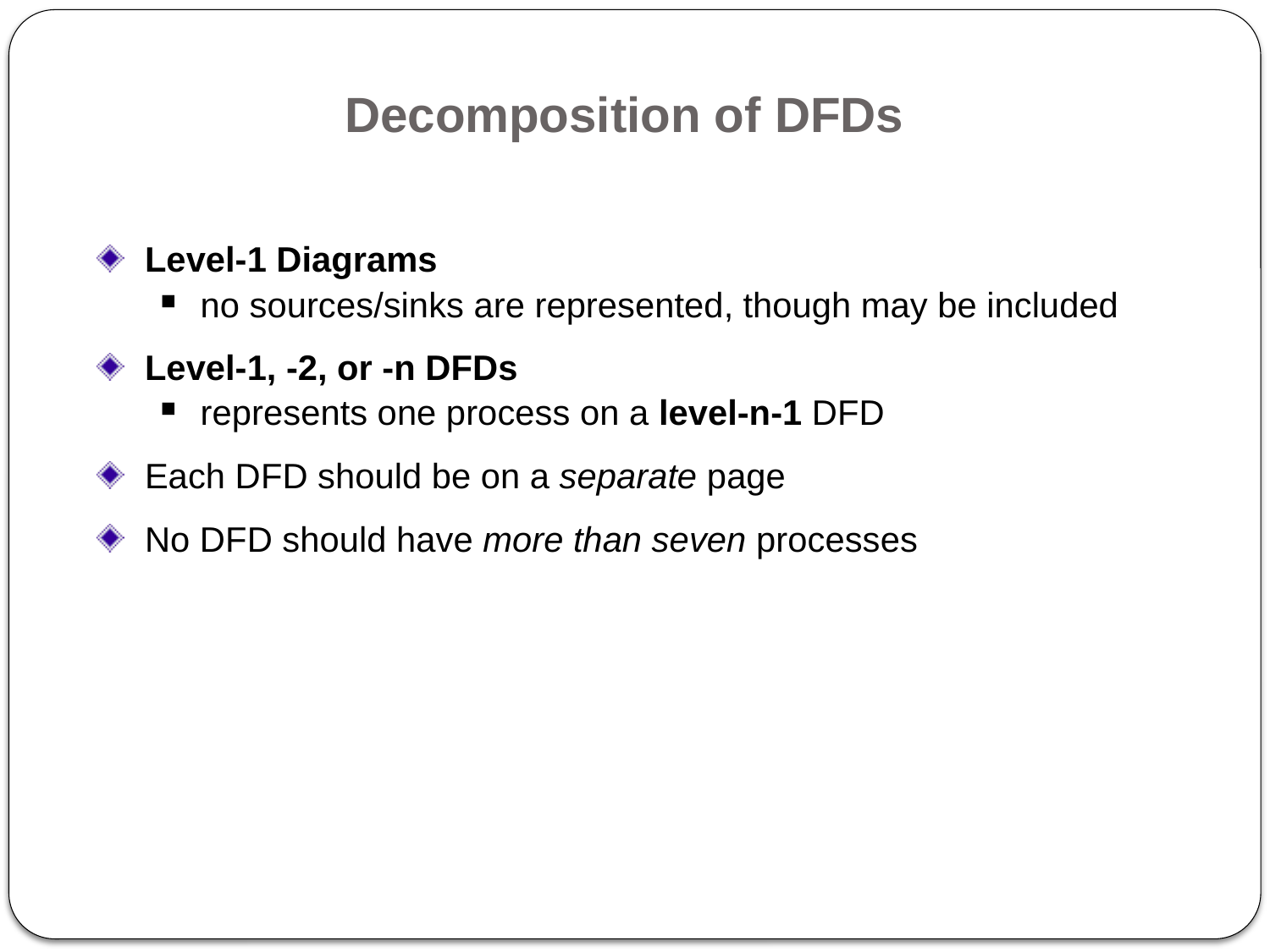

Decomposition of DFDs

Level-1 Diagrams
no sources/sinks are represented, though may be included

Level-1, -2, or -n DFDs
represents one process on a level-n-1 DFD

Each DFD should be on a separate page

No DFD should have more than seven processes